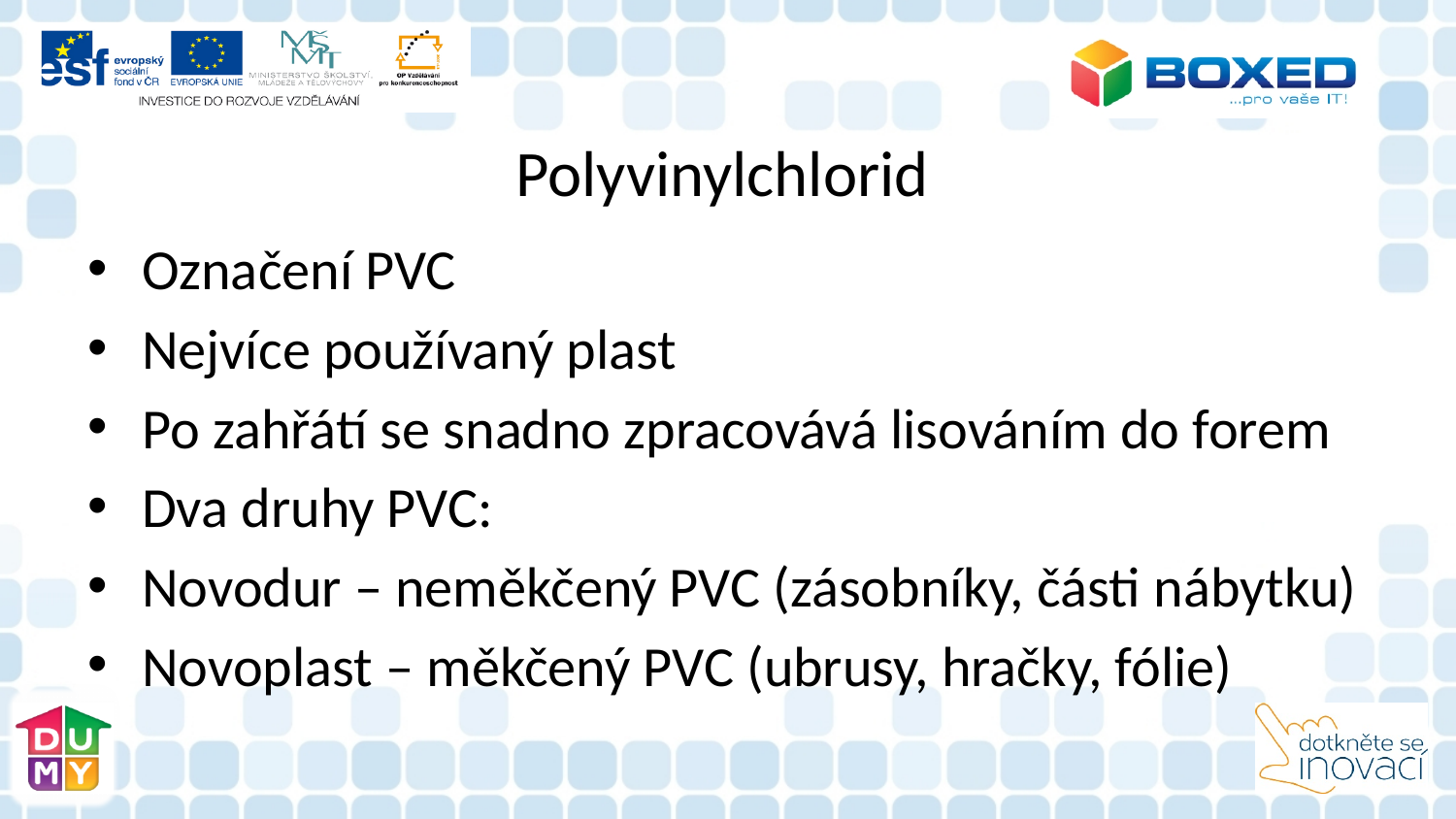

# Polyvinylchlorid
Označení PVC
Nejvíce používaný plast
Po zahřátí se snadno zpracovává lisováním do forem
Dva druhy PVC:
Novodur – neměkčený PVC (zásobníky, části nábytku)
Novoplast – měkčený PVC (ubrusy, hračky, fólie)